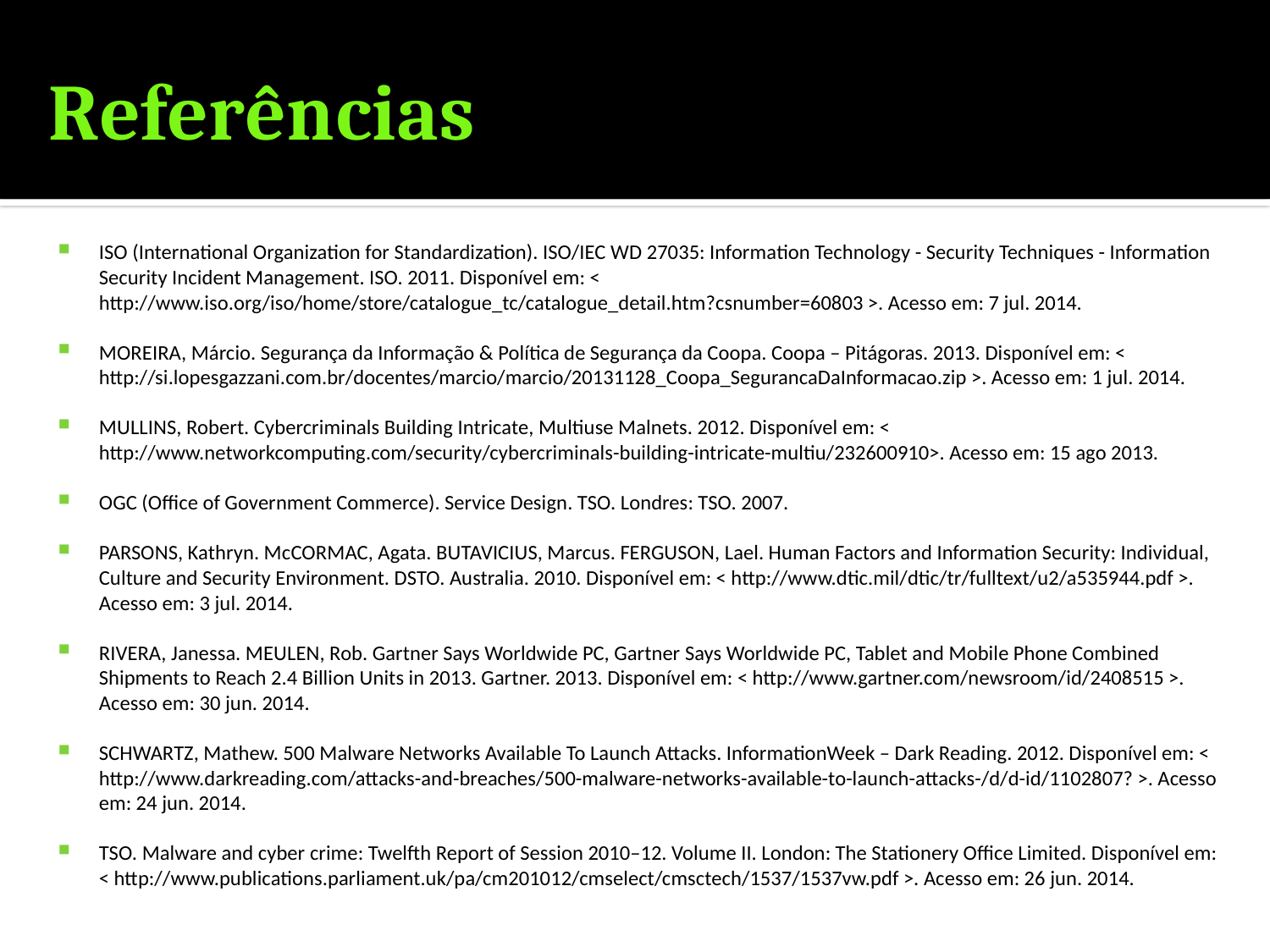

# Referências
ISO (International Organization for Standardization). ISO/IEC WD 27035: Information Technology - Security Techniques - Information Security Incident Management. ISO. 2011. Disponível em: < http://www.iso.org/iso/home/store/catalogue_tc/catalogue_detail.htm?csnumber=60803 >. Acesso em: 7 jul. 2014.

MOREIRA, Márcio. Segurança da Informação & Política de Segurança da Coopa. Coopa – Pitágoras. 2013. Disponível em: < http://si.lopesgazzani.com.br/docentes/marcio/marcio/20131128_Coopa_SegurancaDaInformacao.zip >. Acesso em: 1 jul. 2014.

MULLINS, Robert. Cybercriminals Building Intricate, Multiuse Malnets. 2012. Disponível em: < http://www.networkcomputing.com/security/cybercriminals-building-intricate-multiu/232600910>. Acesso em: 15 ago 2013.

OGC (Office of Government Commerce). Service Design. TSO. Londres: TSO. 2007.

PARSONS, Kathryn. McCORMAC, Agata. BUTAVICIUS, Marcus. FERGUSON, Lael. Human Factors and Information Security: Individual, Culture and Security Environment. DSTO. Australia. 2010. Disponível em: < http://www.dtic.mil/dtic/tr/fulltext/u2/a535944.pdf >. Acesso em: 3 jul. 2014.

RIVERA, Janessa. MEULEN, Rob. Gartner Says Worldwide PC, Gartner Says Worldwide PC, Tablet and Mobile Phone Combined Shipments to Reach 2.4 Billion Units in 2013. Gartner. 2013. Disponível em: < http://www.gartner.com/newsroom/id/2408515 >. Acesso em: 30 jun. 2014.

SCHWARTZ, Mathew. 500 Malware Networks Available To Launch Attacks. InformationWeek – Dark Reading. 2012. Disponível em: < http://www.darkreading.com/attacks-and-breaches/500-malware-networks-available-to-launch-attacks-/d/d-id/1102807? >. Acesso em: 24 jun. 2014.

TSO. Malware and cyber crime: Twelfth Report of Session 2010–12. Volume II. London: The Stationery Office Limited. Disponível em: < http://www.publications.parliament.uk/pa/cm201012/cmselect/cmsctech/1537/1537vw.pdf >. Acesso em: 26 jun. 2014.